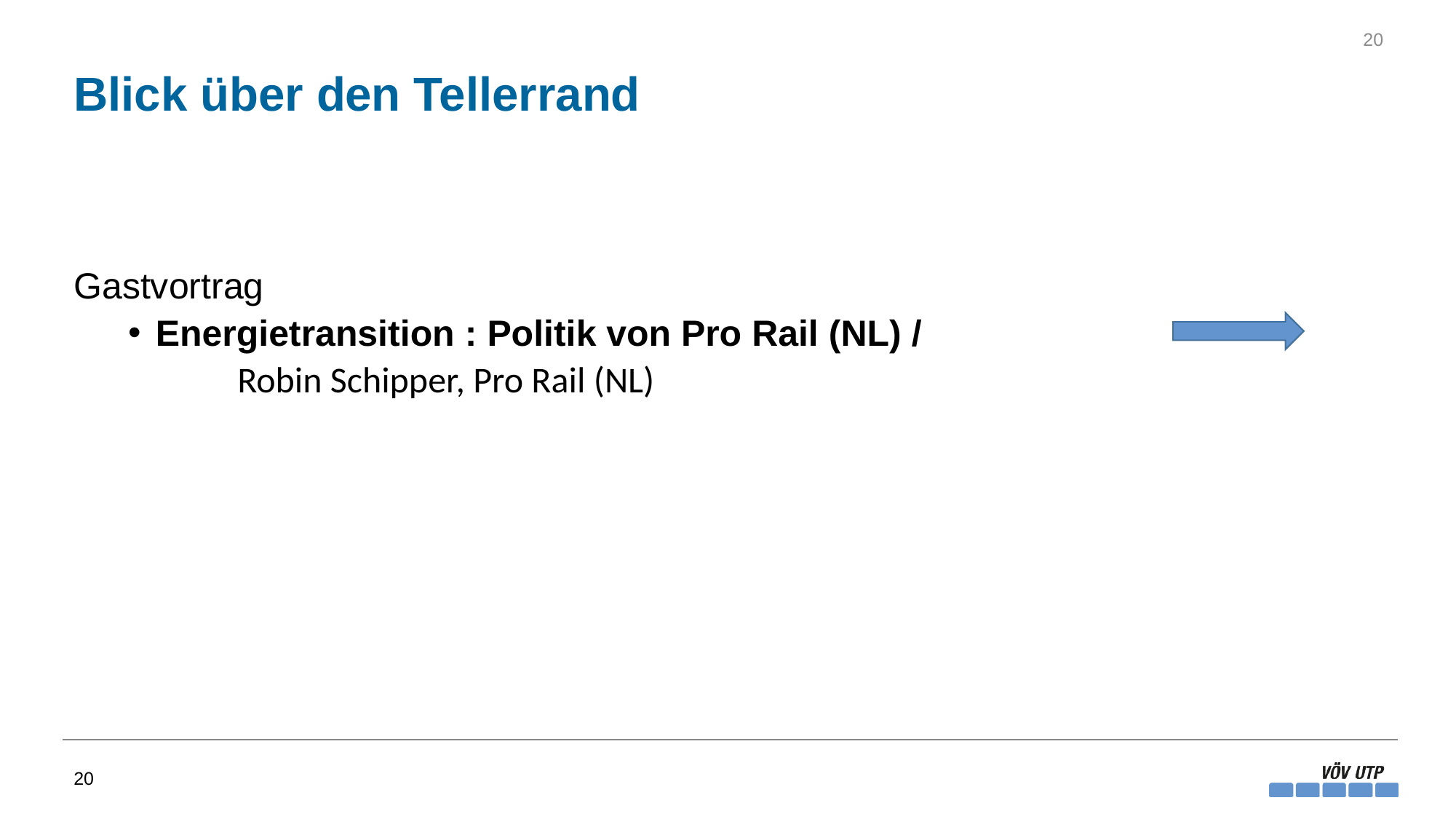

20
# Blick über den Tellerrand

Gastvortrag
Energietransition : Politik von Pro Rail (NL) /
	Robin Schipper, Pro Rail (NL)